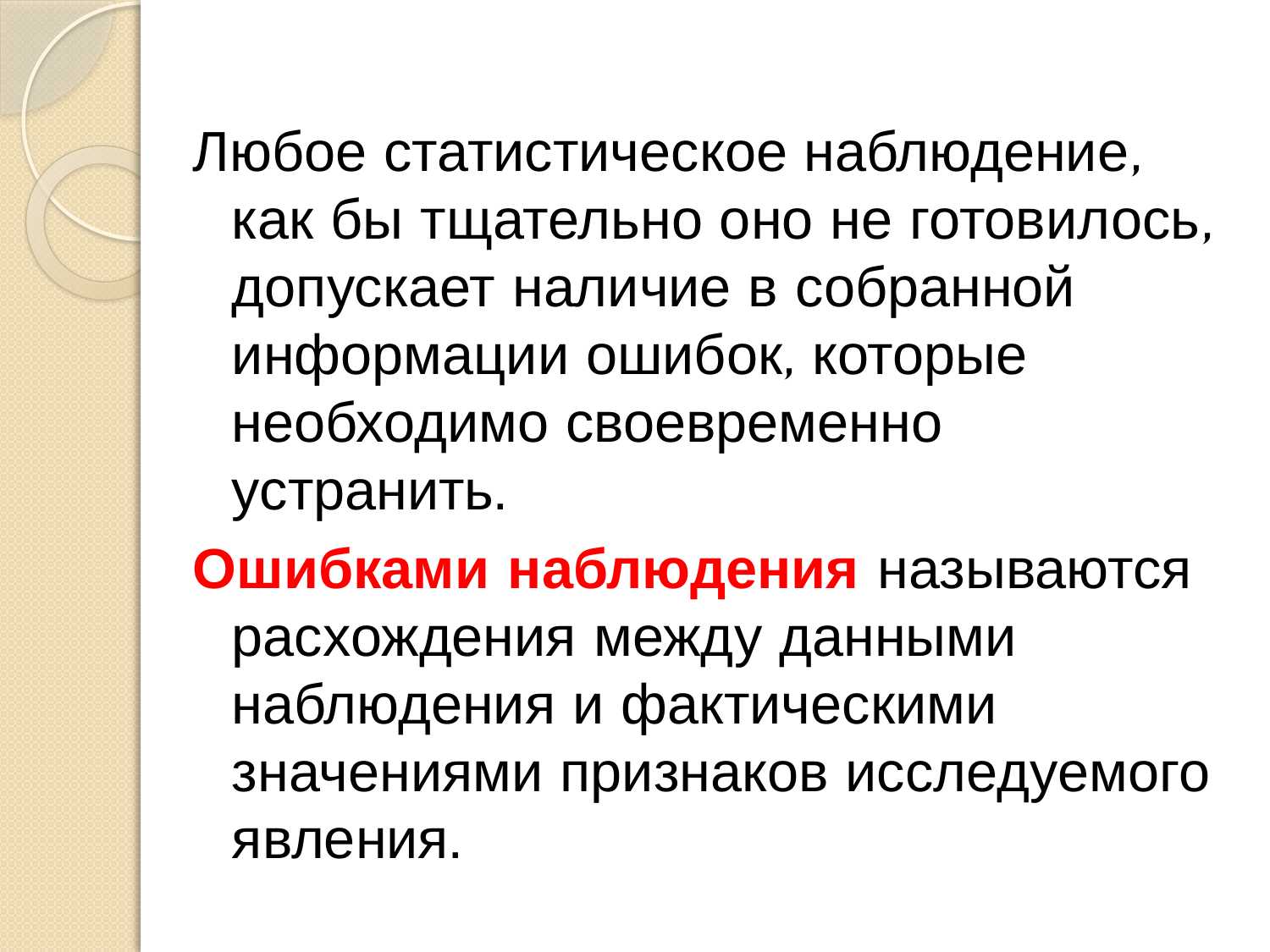

Любое статистическое наблюдение, как бы тщательно оно не готовилось, допускает наличие в собранной информации ошибок, которые необходимо своевременно устранить.
Ошибками наблюдения называются расхождения между данными наблюдения и фактическими значениями признаков исследуемого явления.